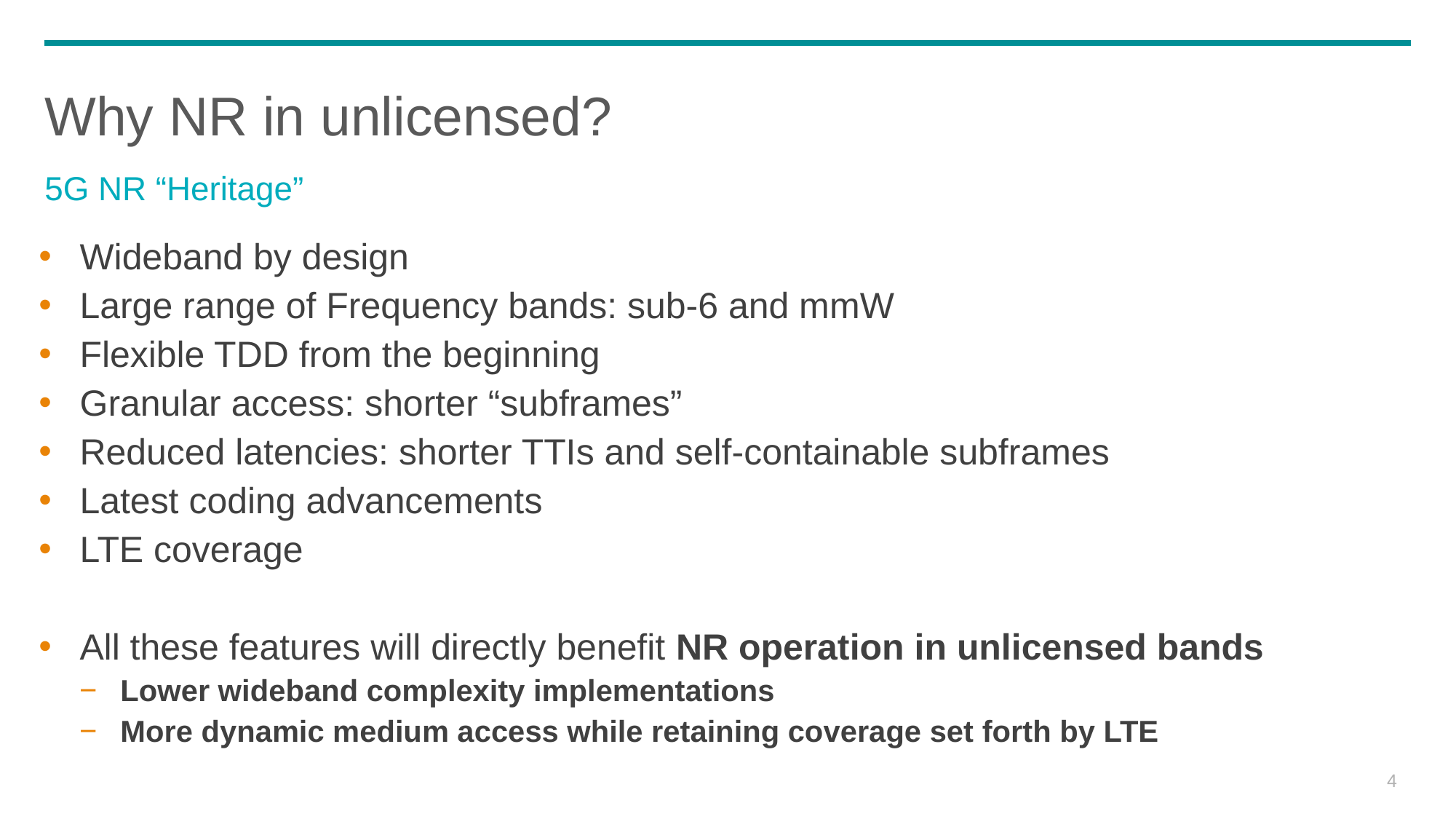

# Why NR in unlicensed?
5G NR “Heritage”
Wideband by design
Large range of Frequency bands: sub-6 and mmW
Flexible TDD from the beginning
Granular access: shorter “subframes”
Reduced latencies: shorter TTIs and self-containable subframes
Latest coding advancements
LTE coverage

All these features will directly benefit NR operation in unlicensed bands
Lower wideband complexity implementations
More dynamic medium access while retaining coverage set forth by LTE

4